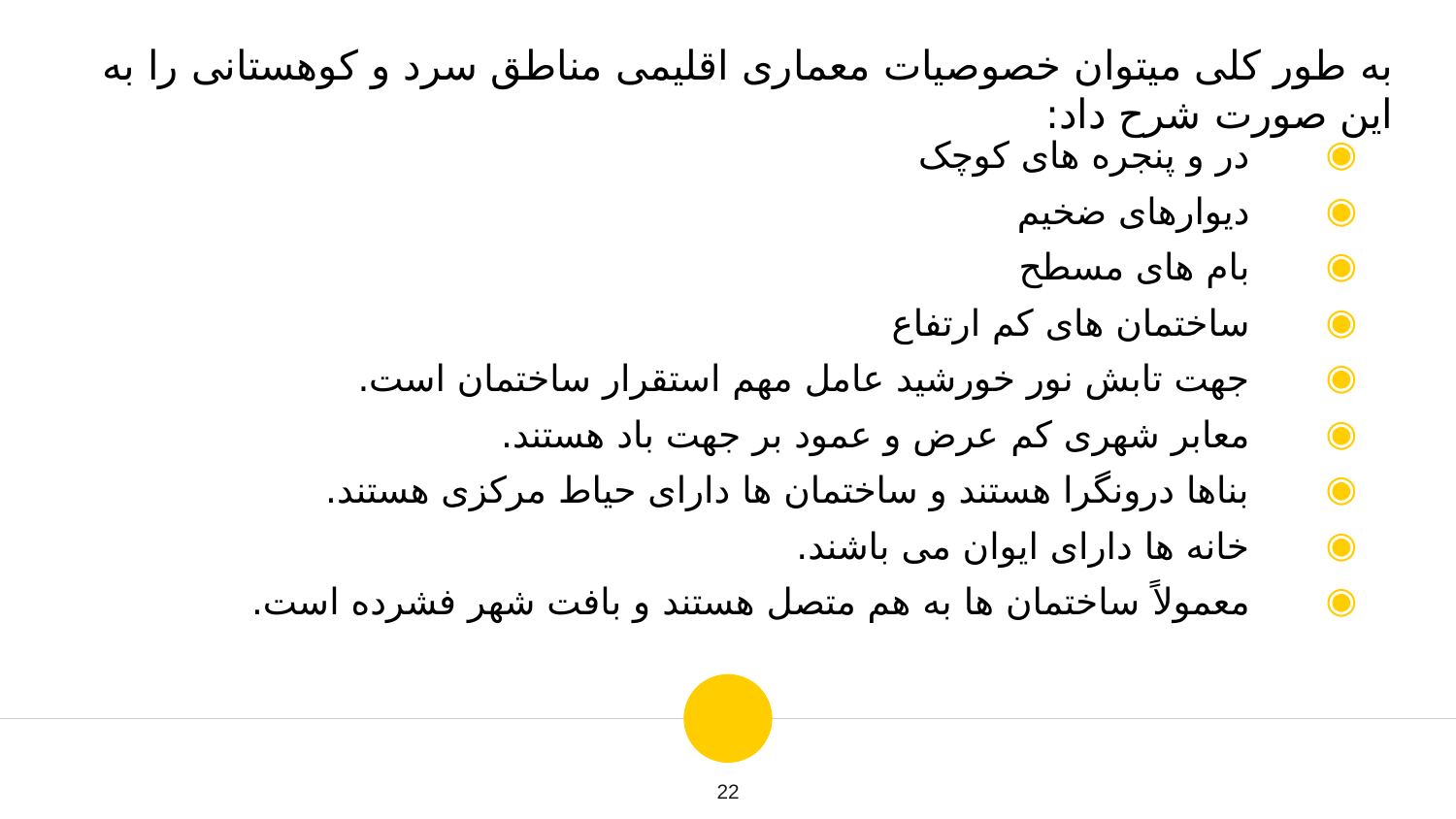

به‌ طور کلی میتوان خصوصیات معماری اقلیمی مناطق سرد و کوهستانی را به این صورت شرح داد:

    در و پنجره های کوچک
    دیوارهای ضخیم
    بام های مسطح
    ساختمان های کم ارتفاع
    جهت تابش نور خورشید عامل مهم استقرار ساختمان است.
    معابر شهری کم‌ عرض و عمود بر جهت باد هستند.
    بناها درونگرا هستند و ساختمان ها دارای حیاط مرکزی هستند.
    خانه ها دارای ایوان می باشند.
    معمولاً ساختمان ها به هم متصل هستند و بافت شهر فشرده است.

22